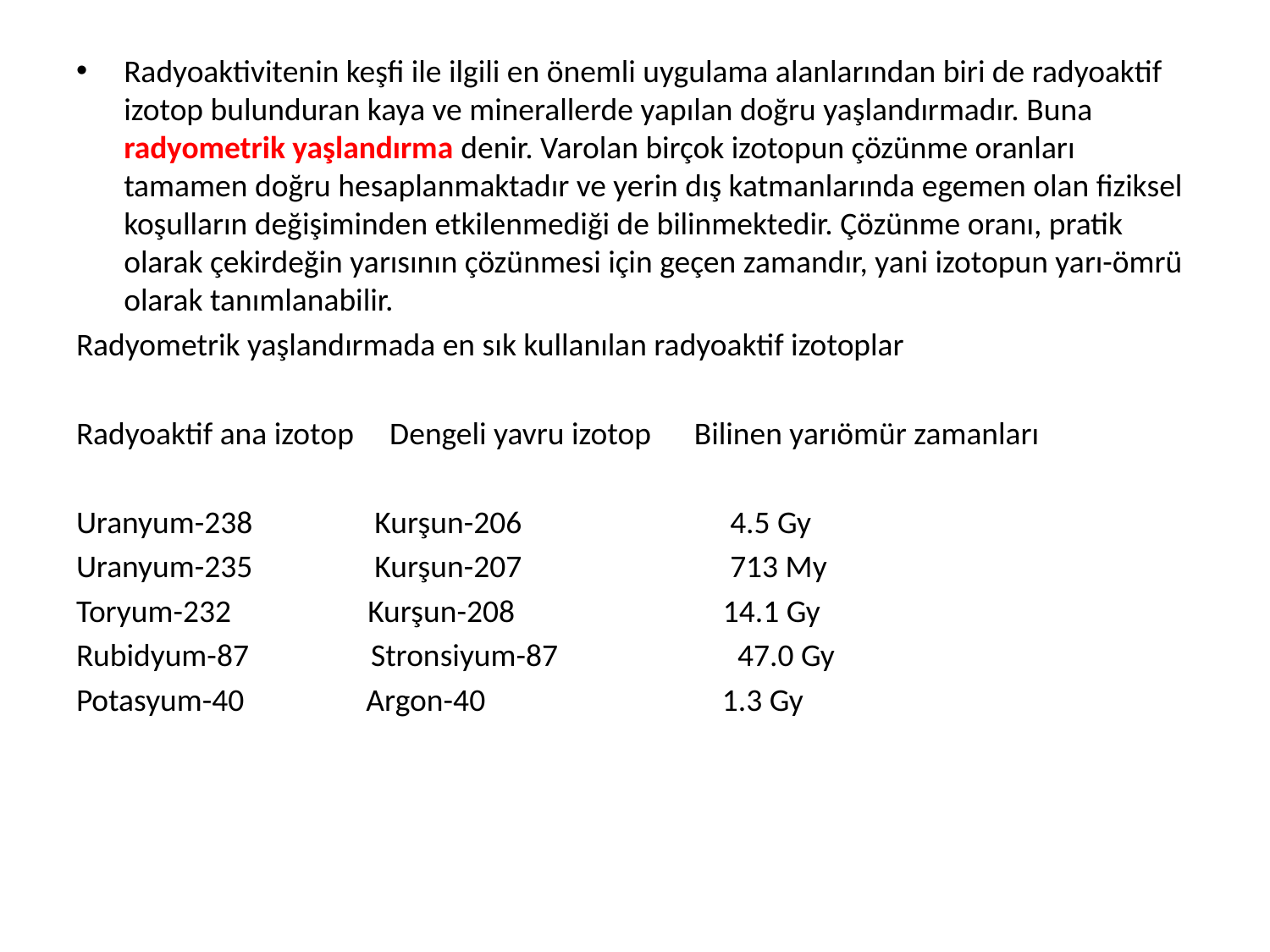

Radyoaktivitenin keşfi ile ilgili en önemli uygulama alanlarından biri de radyoaktif izotop bulunduran kaya ve minerallerde yapılan doğru yaşlandırmadır. Buna radyometrik yaşlandırma denir. Varolan birçok izotopun çözünme oranları tamamen doğru hesaplanmaktadır ve yerin dış katmanlarında egemen olan fiziksel koşulların değişiminden etkilenmediği de bilinmektedir. Çözünme oranı, pratik olarak çekirdeğin yarısının çözünmesi için geçen zamandır, yani izotopun yarı-ömrü olarak tanımlanabilir.
Radyometrik yaşlandırmada en sık kullanılan radyoaktif izotoplar

Radyoaktif ana izotop     Dengeli yavru izotop      Bilinen yarıömür zamanları

Uranyum-238                 Kurşun-206                             4.5 Gy
Uranyum-235                 Kurşun-207                             713 My
Toryum-232                   Kurşun-208                             14.1 Gy
Rubidyum-87                 Stronsiyum-87                         47.0 Gy
Potasyum-40                 Argon-40                                 1.3 Gy